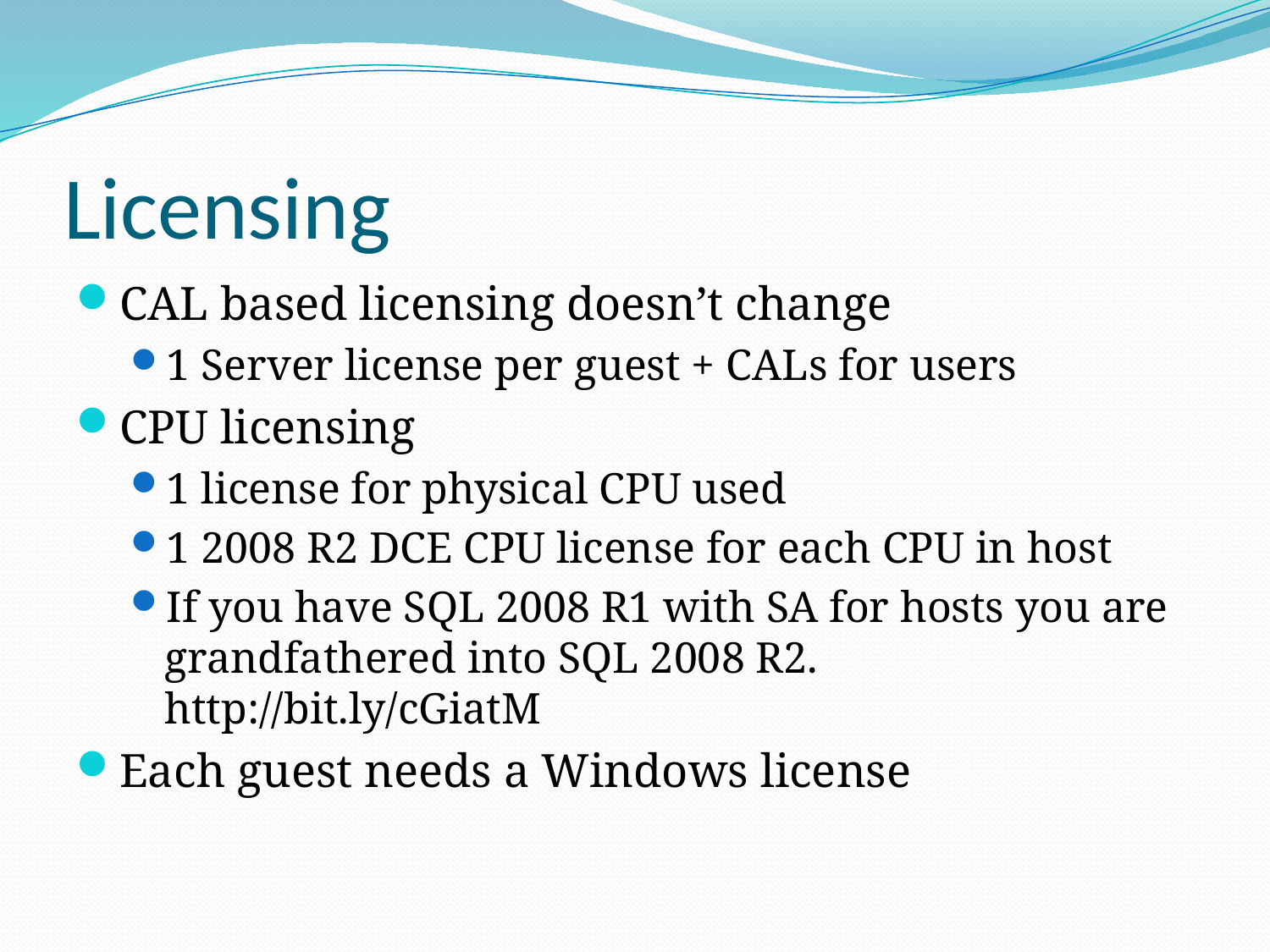

# Licensing
CAL based licensing doesn’t change
1 Server license per guest + CALs for users
CPU licensing
1 license for physical CPU used
1 2008 R2 DCE CPU license for each CPU in host
If you have SQL 2008 R1 with SA for hosts you are grandfathered into SQL 2008 R2. http://bit.ly/cGiatM
Each guest needs a Windows license